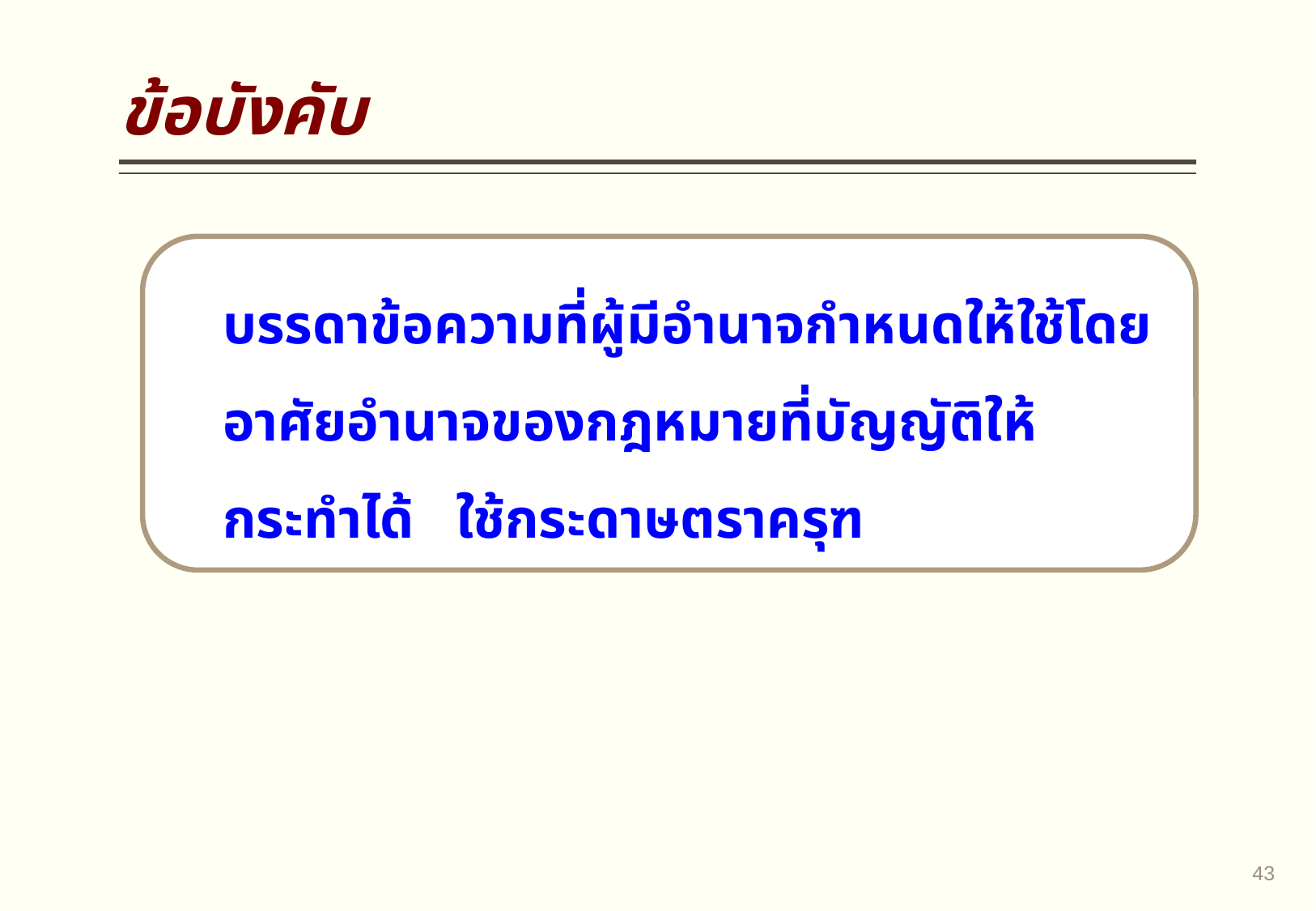

# ข้อบังคับ
บรรดาข้อความที่ผู้มีอำนาจกำหนดให้ใช้โดยอาศัยอำนาจของกฎหมายที่บัญญัติให้กระทำได้   ใช้กระดาษตราครุฑ
43